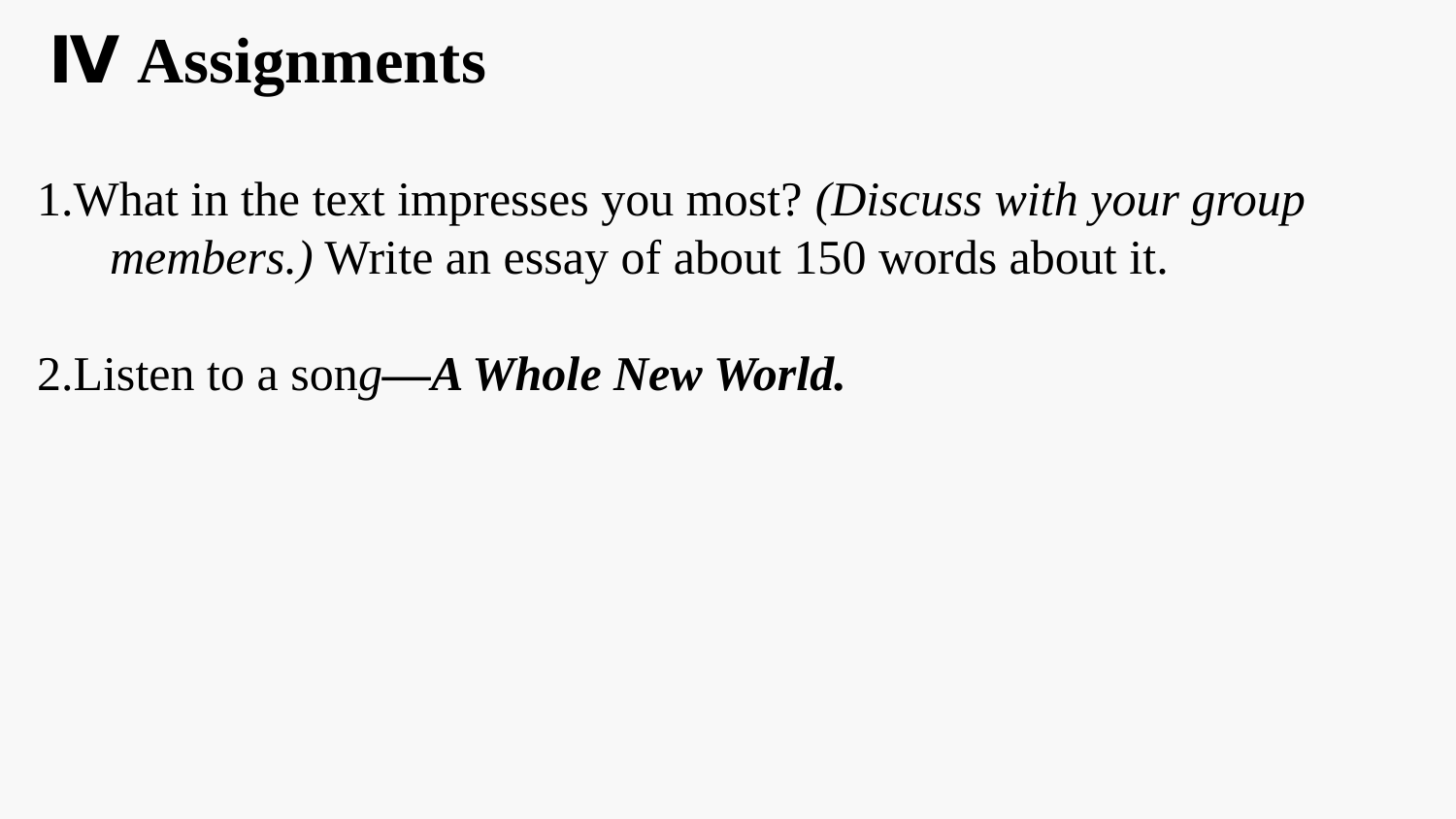

Ⅳ Assignments
1.What in the text impresses you most? (Discuss with your group members.) Write an essay of about 150 words about it.

2.Listen to a song—A Whole New World.